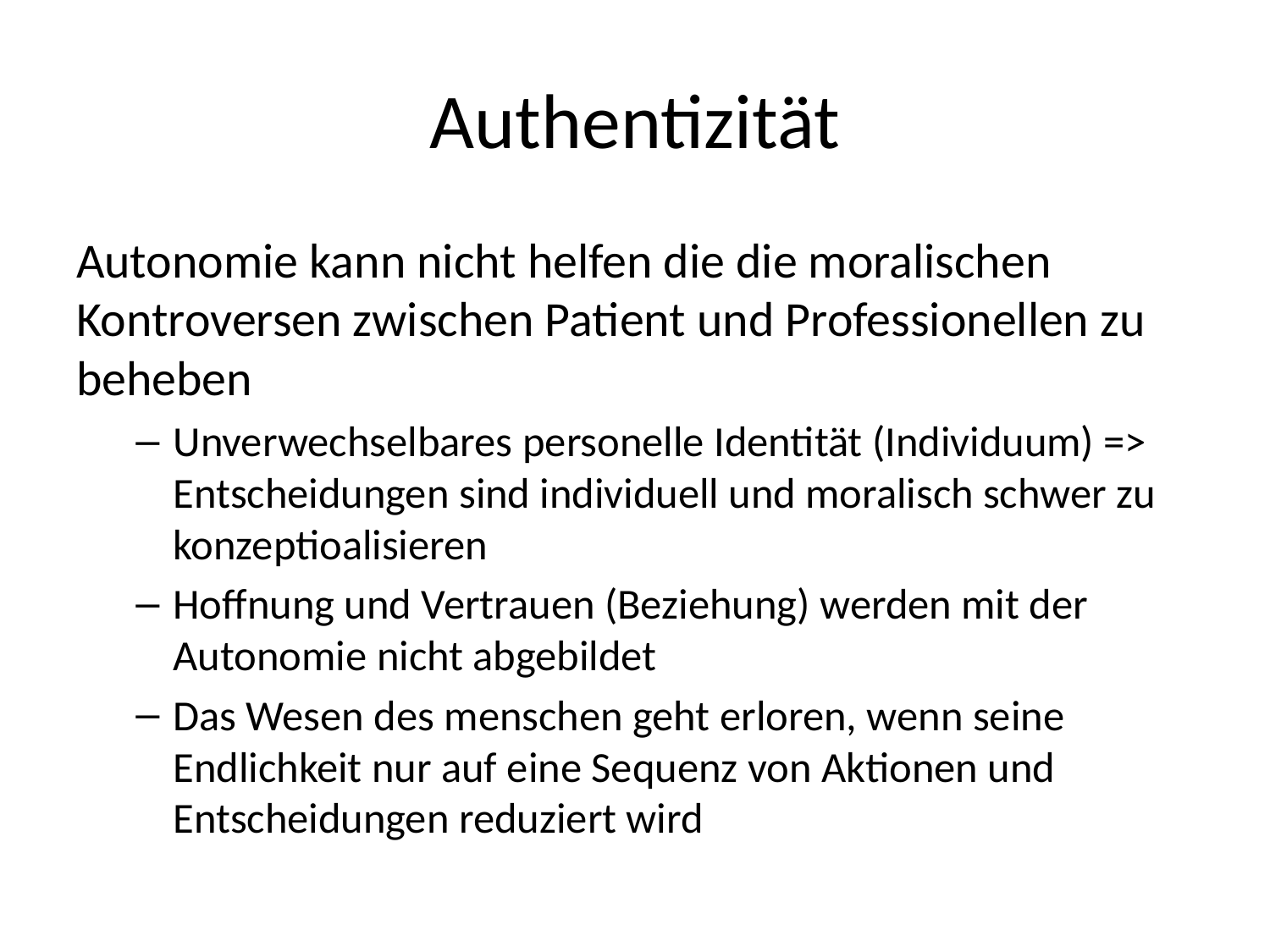

# Authentizität
Autonomie kann nicht helfen die die moralischen Kontroversen zwischen Patient und Professionellen zu beheben
Unverwechselbares personelle Identität (Individuum) => Entscheidungen sind individuell und moralisch schwer zu konzeptioalisieren
Hoffnung und Vertrauen (Beziehung) werden mit der Autonomie nicht abgebildet
Das Wesen des menschen geht erloren, wenn seine Endlichkeit nur auf eine Sequenz von Aktionen und Entscheidungen reduziert wird